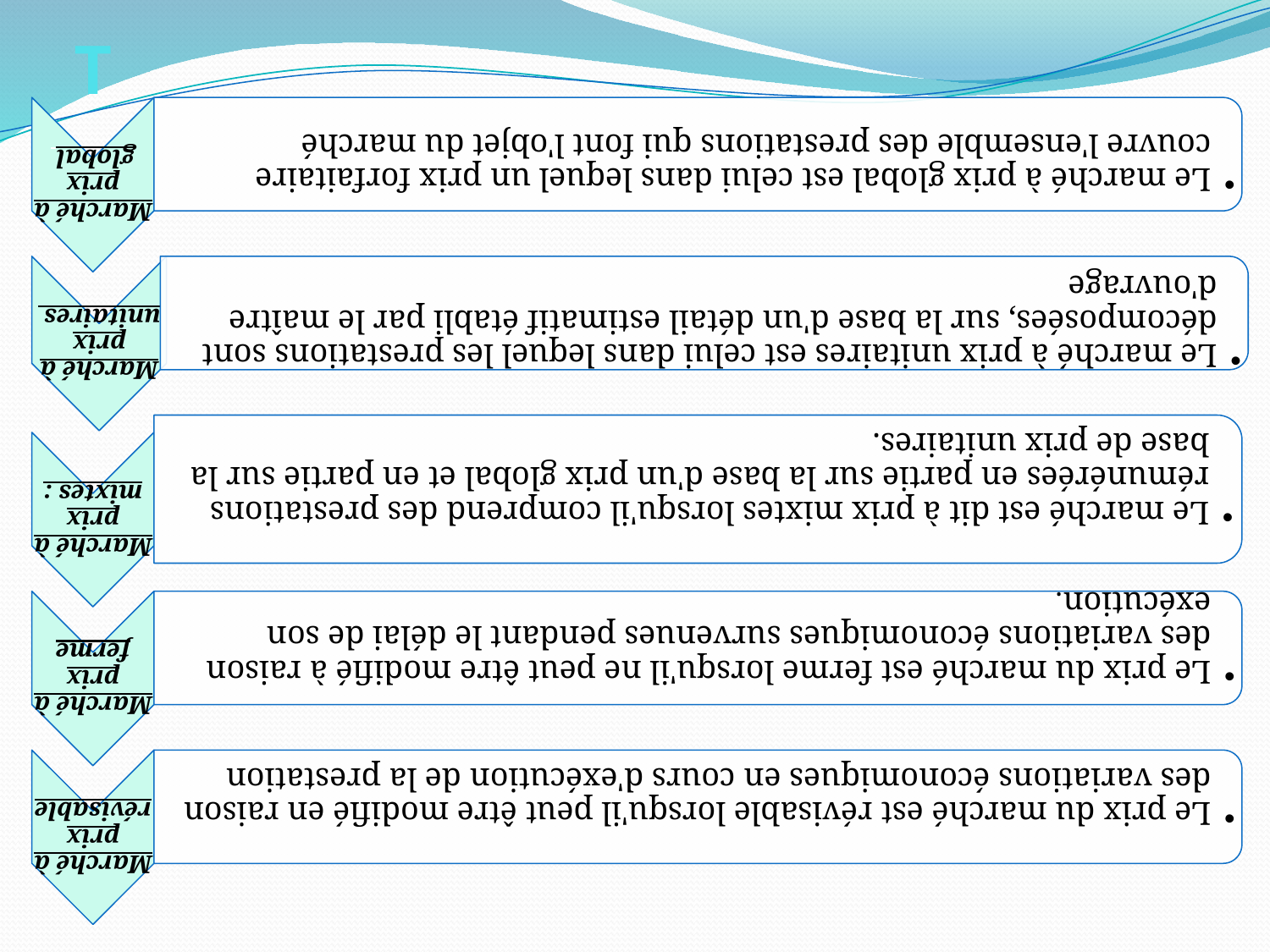

T
Marché à prix global
Le marché à prix global est celui dans lequel un prix forfaitaire couvre l'ensemble des prestations qui font l'objet du marché
Marché à prix unitaires
Le marché à prix unitaires est celui dans lequel les prestations sont décomposées, sur la base d'un détail estimatif établi par le maître d'ouvrage
Marché à prix mixtes :

Le marché est dit à prix mixtes lorsqu'il comprend des prestations rémunérées en partie sur la base d'un prix global et en partie sur la base de prix unitaires.
Marché à prix ferme

Le prix du marché est ferme lorsqu'il ne peut être modifié à raison des variations économiques survenues pendant le délai de son exécution.
Marché à prix révisable

Le prix du marché est révisable lorsqu'il peut être modifié en raison des variations économiques en cours d'exécution de la prestation